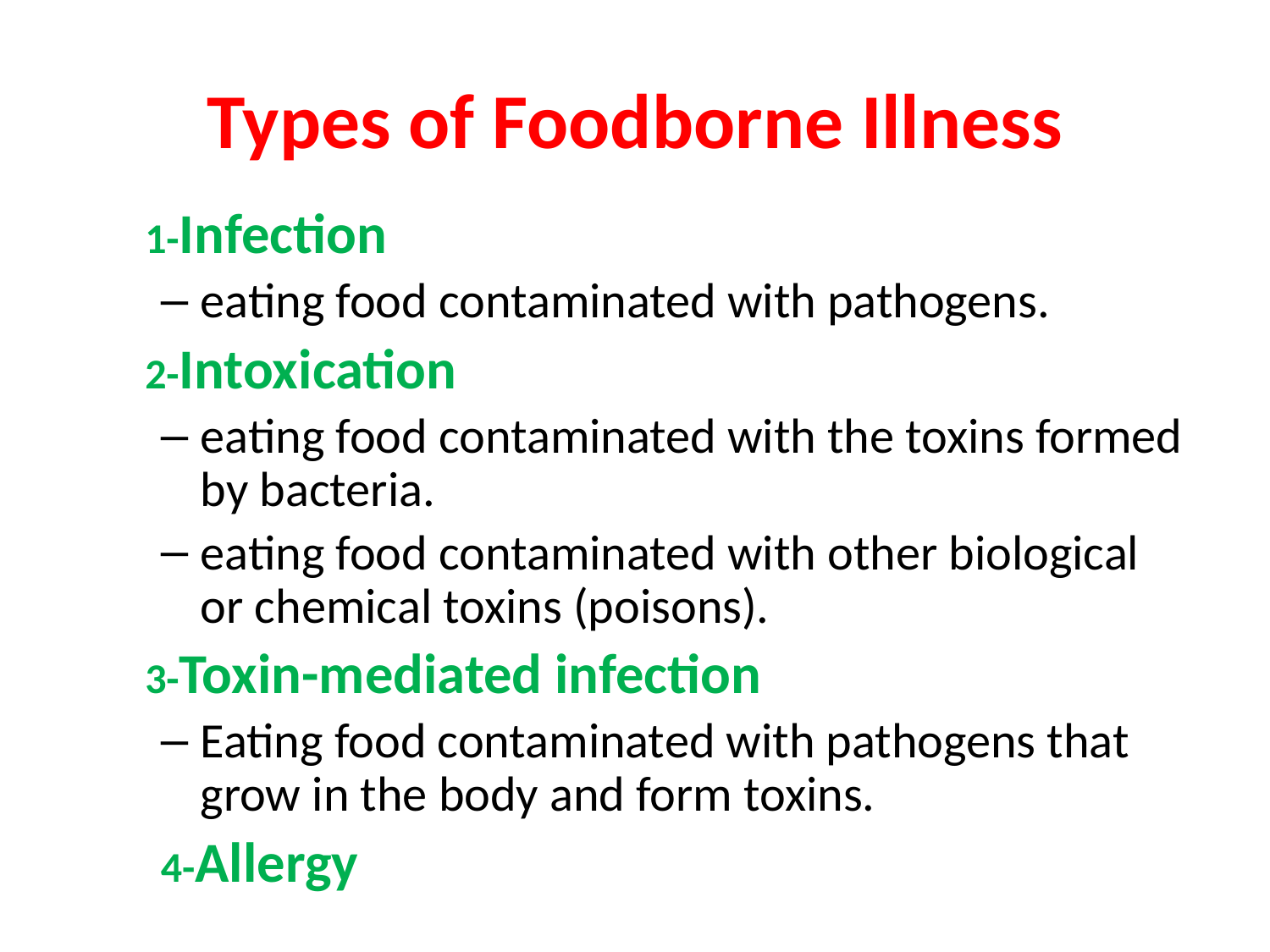

# Types of Foodborne Illness
	1-Infection
eating food contaminated with pathogens.
	2-Intoxication
eating food contaminated with the toxins formed by bacteria.
eating food contaminated with other biological or chemical toxins (poisons).
	3-Toxin-mediated infection
Eating food contaminated with pathogens that grow in the body and form toxins.
4-Allergy